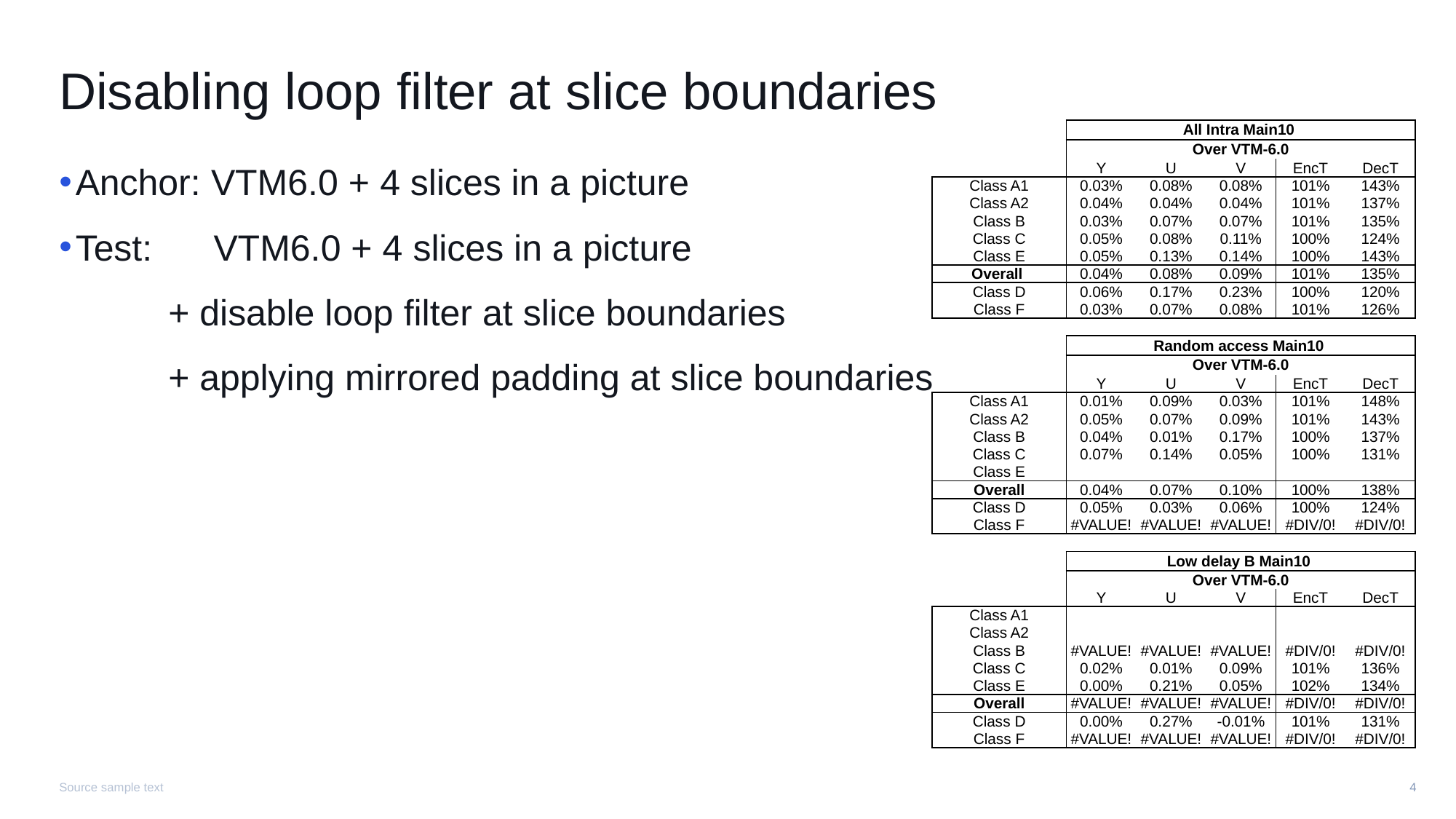

# Disabling loop filter at slice boundaries
|  | All Intra Main10 |  |  |  |  |
| --- | --- | --- | --- | --- | --- |
|  | Over VTM-6.0 |  |  |  |  |
|  | Y | U | V | EncT | DecT |
| Class A1 | 0.03% | 0.08% | 0.08% | 101% | 143% |
| Class A2 | 0.04% | 0.04% | 0.04% | 101% | 137% |
| Class B | 0.03% | 0.07% | 0.07% | 101% | 135% |
| Class C | 0.05% | 0.08% | 0.11% | 100% | 124% |
| Class E | 0.05% | 0.13% | 0.14% | 100% | 143% |
| Overall | 0.04% | 0.08% | 0.09% | 101% | 135% |
| Class D | 0.06% | 0.17% | 0.23% | 100% | 120% |
| Class F | 0.03% | 0.07% | 0.08% | 101% | 126% |
|  |  |  |  |  |  |
|  | Random access Main10 |  |  |  |  |
|  | Over VTM-6.0 |  |  |  |  |
|  | Y | U | V | EncT | DecT |
| Class A1 | 0.01% | 0.09% | 0.03% | 101% | 148% |
| Class A2 | 0.05% | 0.07% | 0.09% | 101% | 143% |
| Class B | 0.04% | 0.01% | 0.17% | 100% | 137% |
| Class C | 0.07% | 0.14% | 0.05% | 100% | 131% |
| Class E |  |  |  |  |  |
| Overall | 0.04% | 0.07% | 0.10% | 100% | 138% |
| Class D | 0.05% | 0.03% | 0.06% | 100% | 124% |
| Class F | #VALUE! | #VALUE! | #VALUE! | #DIV/0! | #DIV/0! |
|  |  |  |  |  |  |
|  | Low delay B Main10 |  |  |  |  |
|  | Over VTM-6.0 |  |  |  |  |
|  | Y | U | V | EncT | DecT |
| Class A1 |  |  |  |  |  |
| Class A2 |  |  |  |  |  |
| Class B | #VALUE! | #VALUE! | #VALUE! | #DIV/0! | #DIV/0! |
| Class C | 0.02% | 0.01% | 0.09% | 101% | 136% |
| Class E | 0.00% | 0.21% | 0.05% | 102% | 134% |
| Overall | #VALUE! | #VALUE! | #VALUE! | #DIV/0! | #DIV/0! |
| Class D | 0.00% | 0.27% | -0.01% | 101% | 131% |
| Class F | #VALUE! | #VALUE! | #VALUE! | #DIV/0! | #DIV/0! |
Anchor: VTM6.0 + 4 slices in a picture
Test:      VTM6.0 + 4 slices in a picture
	+ disable loop filter at slice boundaries
	+ applying mirrored padding at slice boundaries
Source sample text